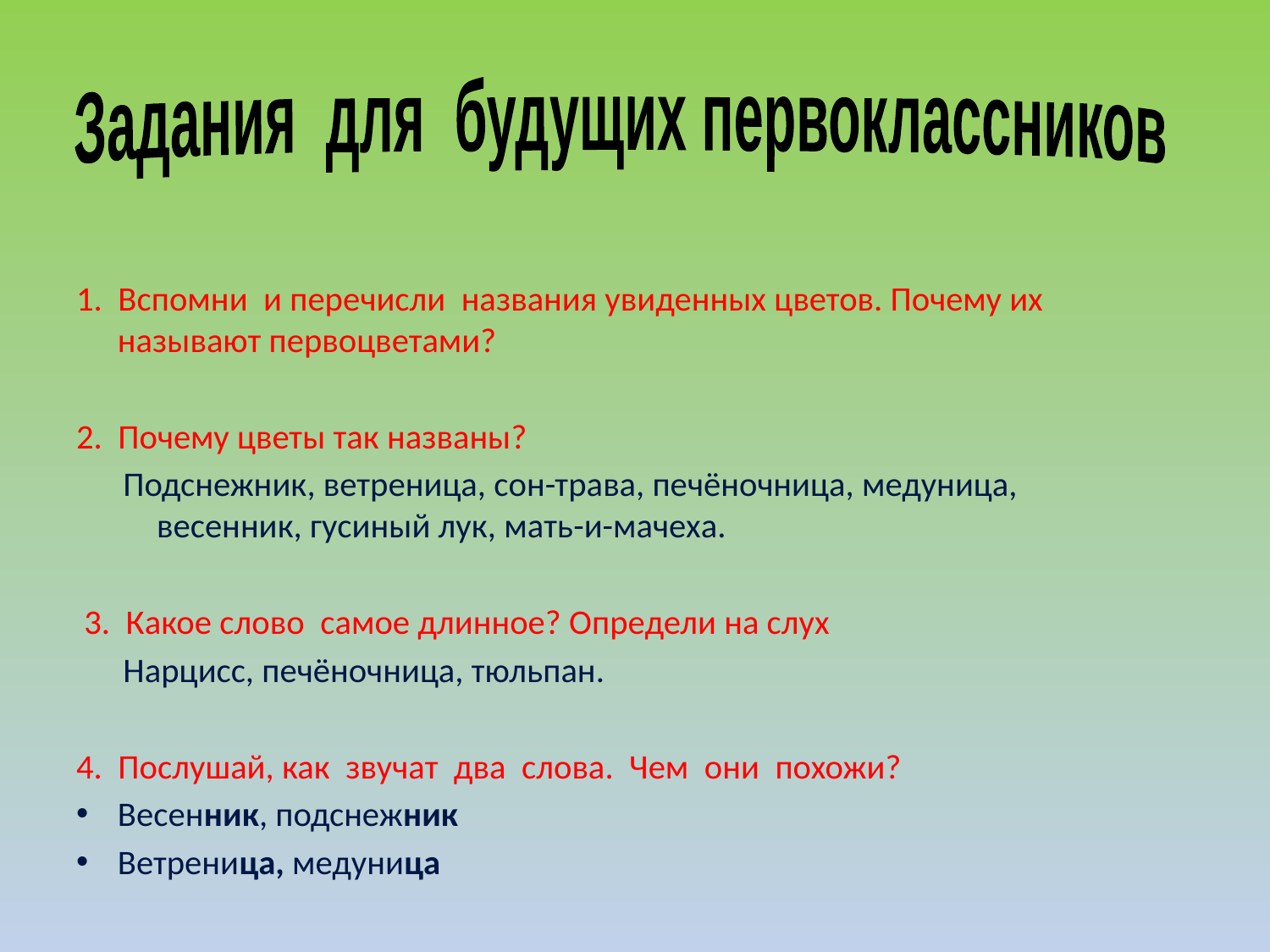

Задания  для  будущих первоклассников

1.  Вспомни  и перечисли  названия увиденных цветов. Почему их    называют первоцветами?

2.  Почему цветы так названы?
      Подснежник, ветреница, сон-трава, печёночница, медуница,                            весенник, гусиный лук, мать-и-мачеха.

 3.  Какое слово  самое длинное? Определи на слух
      Нарцисс, печёночница, тюльпан.

4.  Послушай, как  звучат  два  слова.  Чем  они  похожи?
Весенник, подснежник
Ветреница, медуница